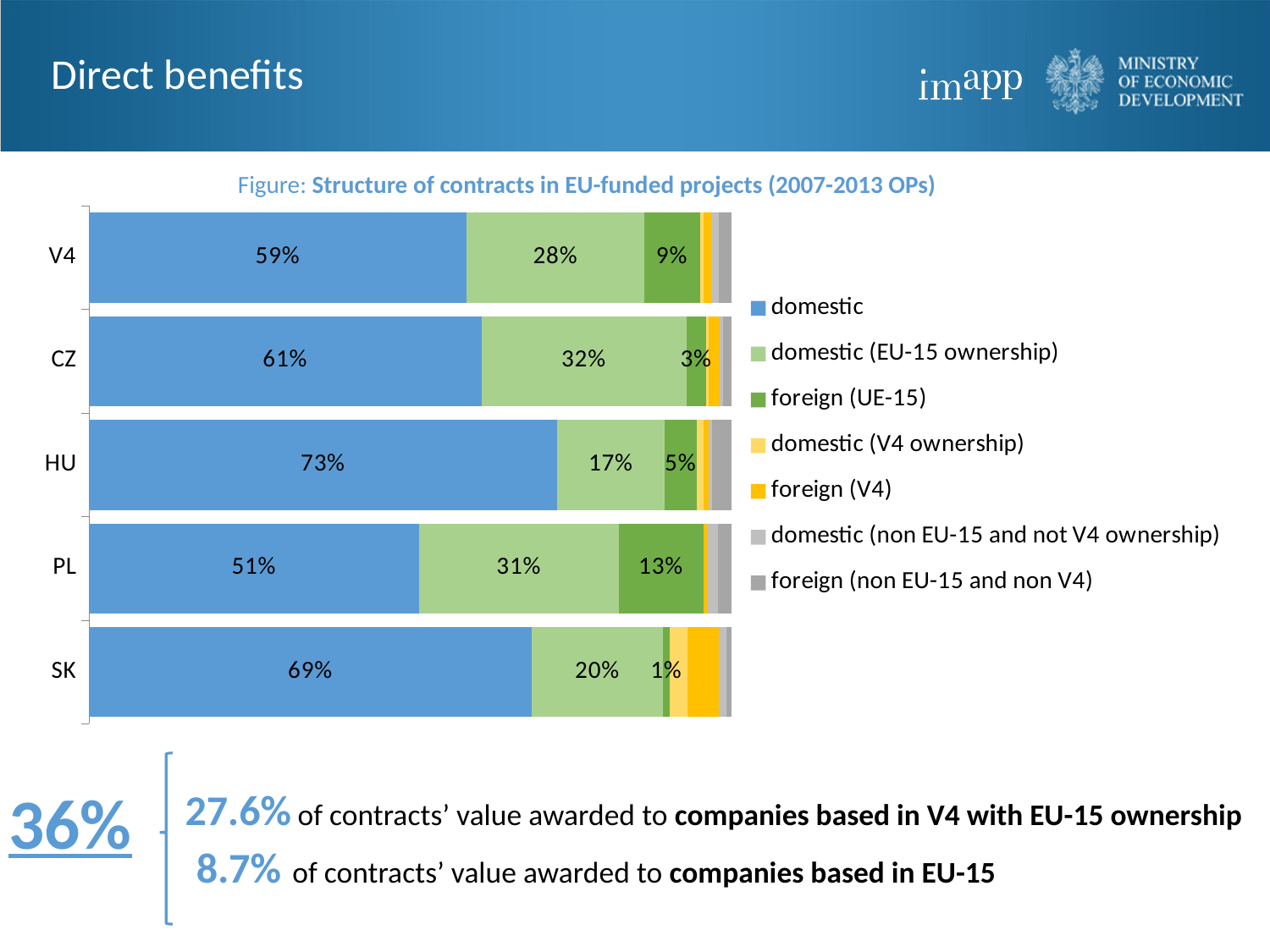

# Direct benefits
Figure: Structure of contracts in EU-funded projects (2007-2013 OPs)

### Chart

| Category | domestic | domestic (EU-15 ownership) | foreign (UE-15) | domestic (V4 ownership) | foreign (V4) | domestic (non EU-15 and not V4 ownership) | foreign (non EU-15 and non V4) |
|---|---|---|---|---|---|---|---|
| SK | 0.6894928479225693 | 0.20347121734596663 | 0.011319607178681575 | 0.02755103151712457 | 0.04846777175733158 | 0.011233169993660221 | 0.008464354284666208 |
| PL | 0.514005826217981 | 0.3104747363134103 | 0.1314 | 0.0005283776996484179 | 0.0055 | 0.01659105976896032 | 0.0215 |
| HU | 0.7288319573505571 | 0.16635845610405486 | 0.05115443985670586 | 0.01046366146452259 | 0.006920432865731408 | 0.005947141094226368 | 0.030323911264202277 |
| CZ | 0.6109093899855024 | 0.31848505631760904 | 0.0304 | 0.0037678153228504515 | 0.0182 | 0.005337738374038141 | 0.0128 |
| V4 | 0.5878174756772192 | 0.2762475343993657 | 0.08659397326091277 | 0.005272857732976168 | 0.011815045850024537 | 0.01192109322370483 | 0.020332019855796465 |
36%
27.6% of contracts’ value awarded to companies based in V4 with EU-15 ownership
 8.7% of contracts’ value awarded to companies based in EU-15